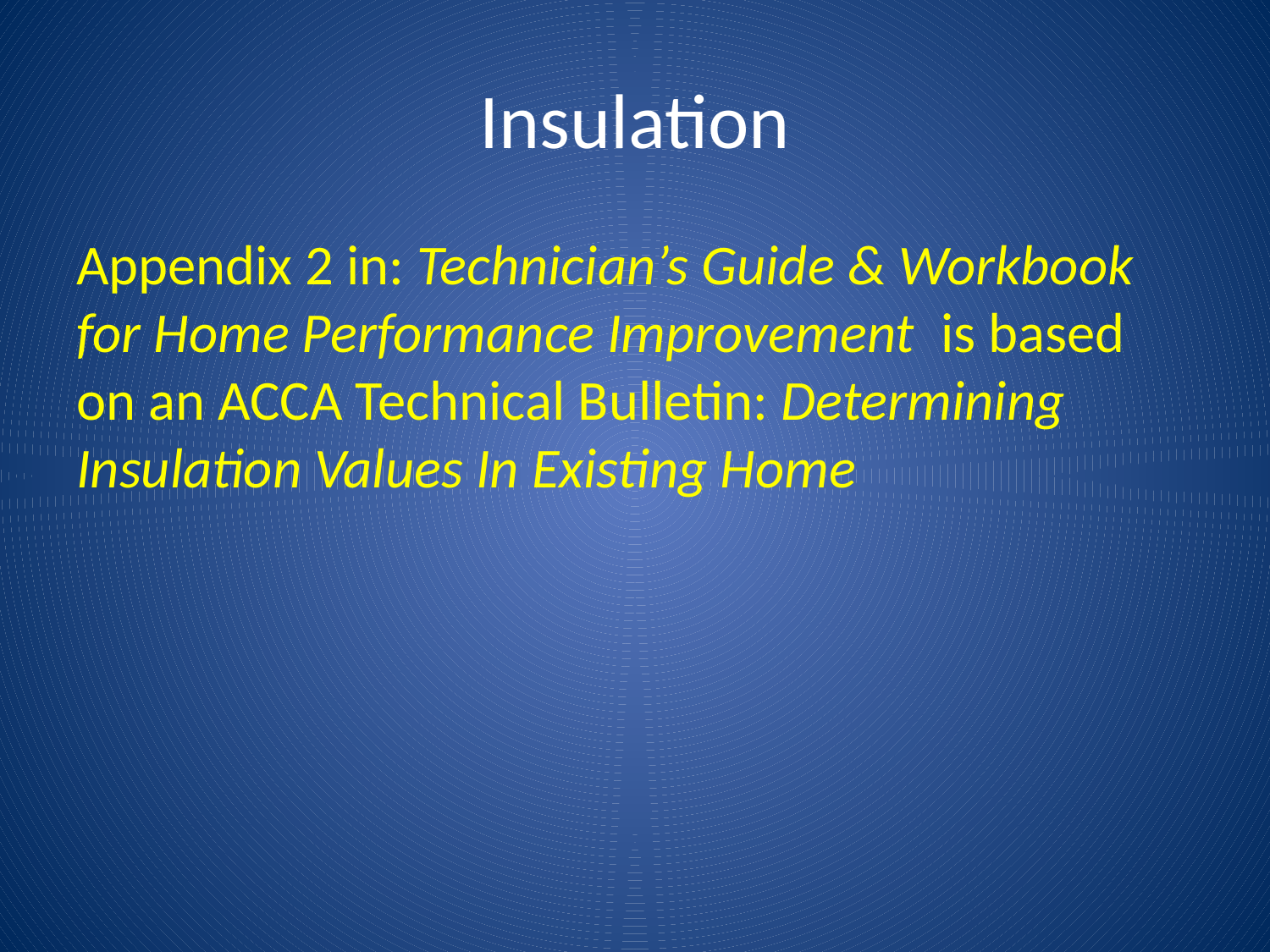

# Insulation
Appendix 2 in: Technician’s Guide & Workbook for Home Performance Improvement  is based on an ACCA Technical Bulletin: Determining Insulation Values In Existing Home